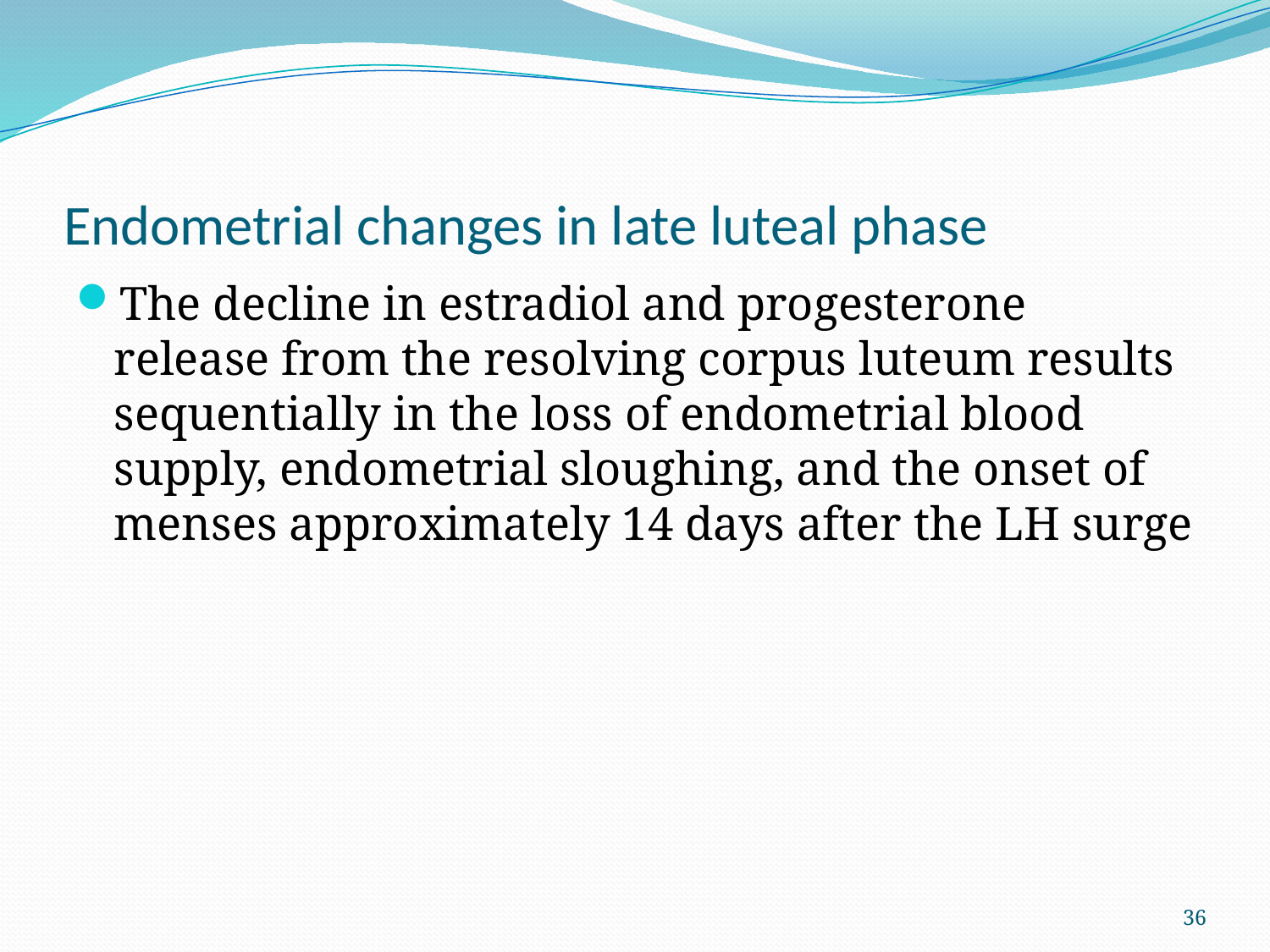

# Endometrial changes in late luteal phase
The decline in estradiol and progesterone release from the resolving corpus luteum results sequentially in the loss of endometrial blood supply, endometrial sloughing, and the onset of menses approximately 14 days after the LH surge
36